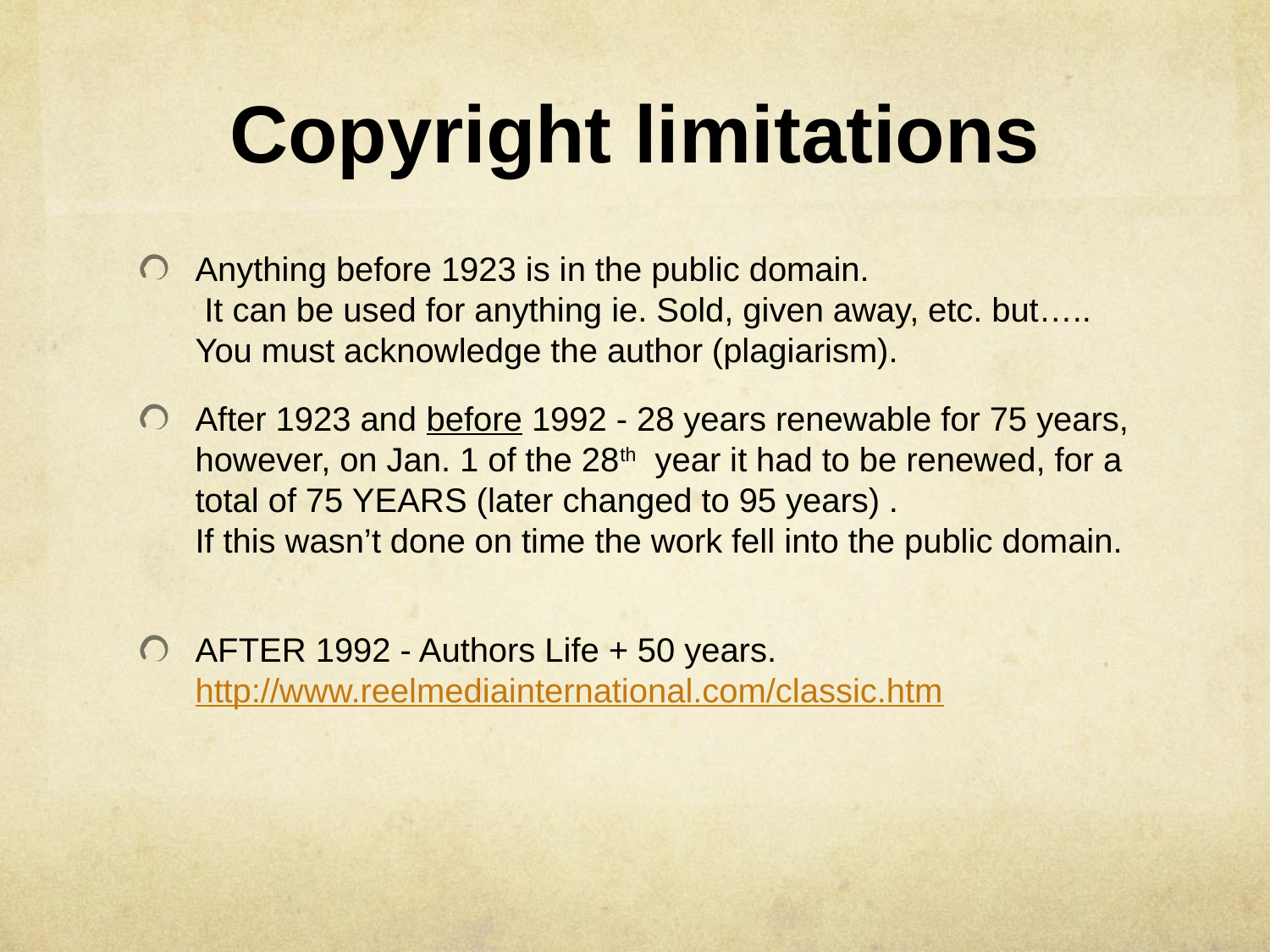

# Copyright limitations
Anything before 1923 is in the public domain.
 It can be used for anything ie. Sold, given away, etc. but…..
You must acknowledge the author (plagiarism).
After 1923 and before 1992 - 28 years renewable for 75 years, however, on Jan. 1 of the 28th  year it had to be renewed, for a total of 75 YEARS (later changed to 95 years) .
If this wasn’t done on time the work fell into the public domain.
AFTER 1992 - Authors Life + 50 years.
http://www.reelmediainternational.com/classic.htm